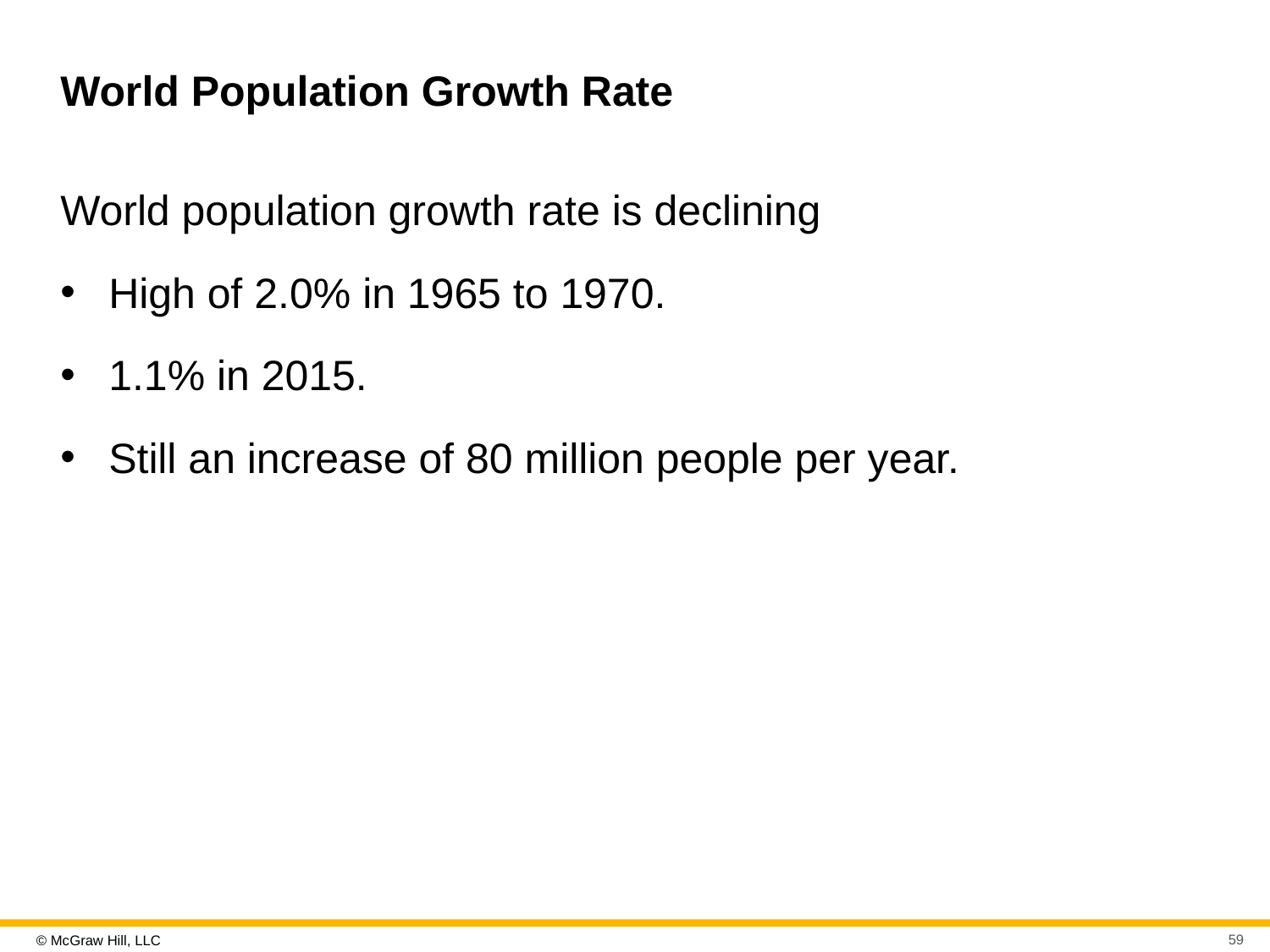

# World Population Growth Rate
World population growth rate is declining
High of 2.0% in 1965 to 1970.
1.1% in 2015.
Still an increase of 80 million people per year.
59